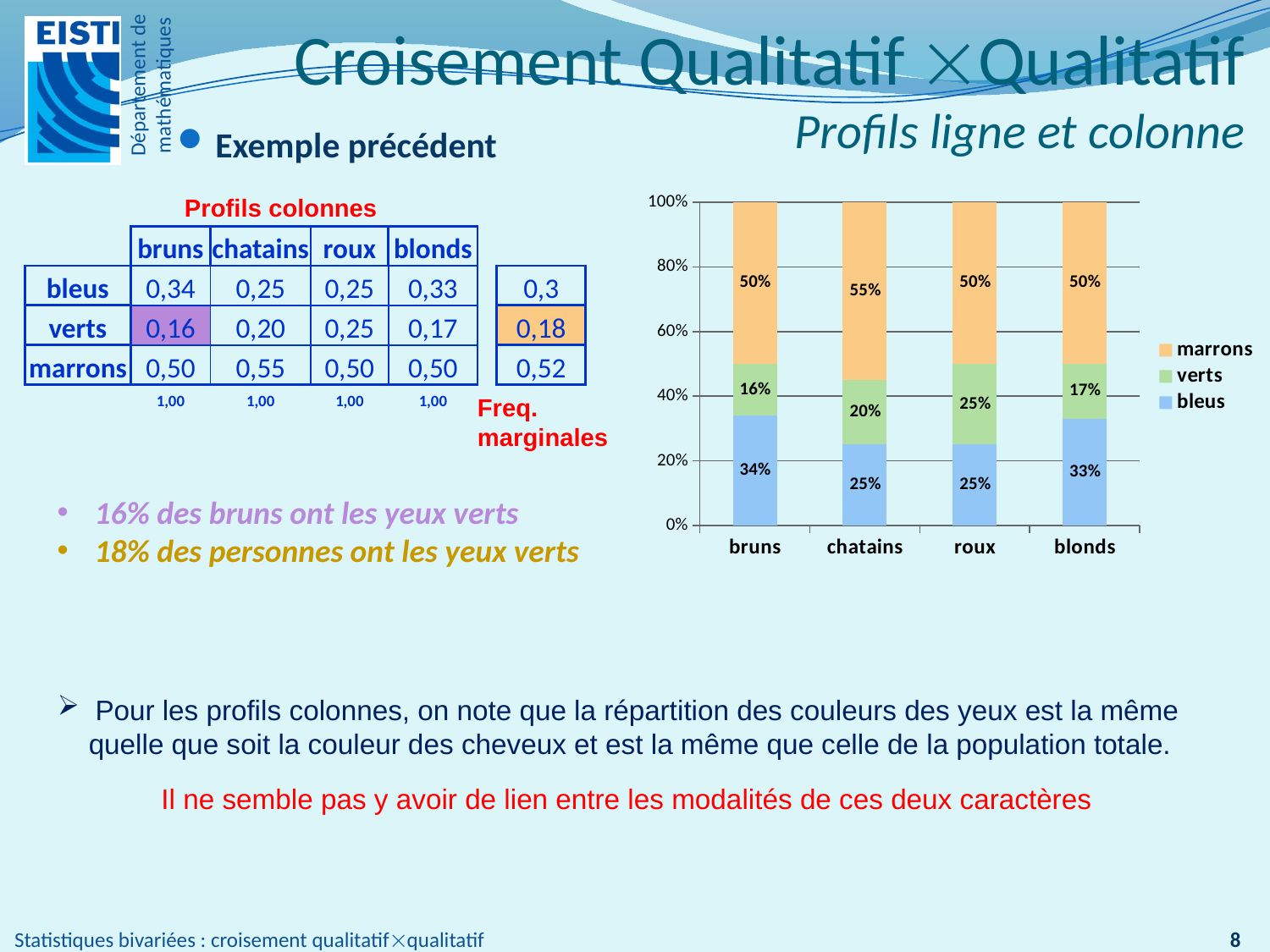

# Croisement Qualitatif ×Qualitatif Profils ligne et colonne
Exemple précédent
Profils colonnes

### Chart

| Category | bleus | verts | marrons |
|---|---|---|---|
| bruns | 0.34 | 0.16 | 0.5 |
| chatains | 0.25 | 0.2 | 0.55 |
| roux | 0.25 | 0.25 | 0.5 |
| blonds | 0.33000000000000046 | 0.17 | 0.5 |
|  | bruns | chatains | roux | blonds |  |  |
| --- | --- | --- | --- | --- | --- | --- |
| bleus | 0,34 | 0,25 | 0,25 | 0,33 |  | 0,3 |
| verts | 0,16 | 0,20 | 0,25 | 0,17 |  | 0,18 |
| marrons | 0,50 | 0,55 | 0,50 | 0,50 |  | 0,52 |
|  | 1,00 | 1,00 | 1,00 | 1,00 |  |  |
Freq. marginales
 16% des bruns ont les yeux verts
 18% des personnes ont les yeux verts
 Pour les profils colonnes, on note que la répartition des couleurs des yeux est la même
    quelle que soit la couleur des cheveux et est la même que celle de la population totale.
Il ne semble pas y avoir de lien entre les modalités de ces deux caractères
8